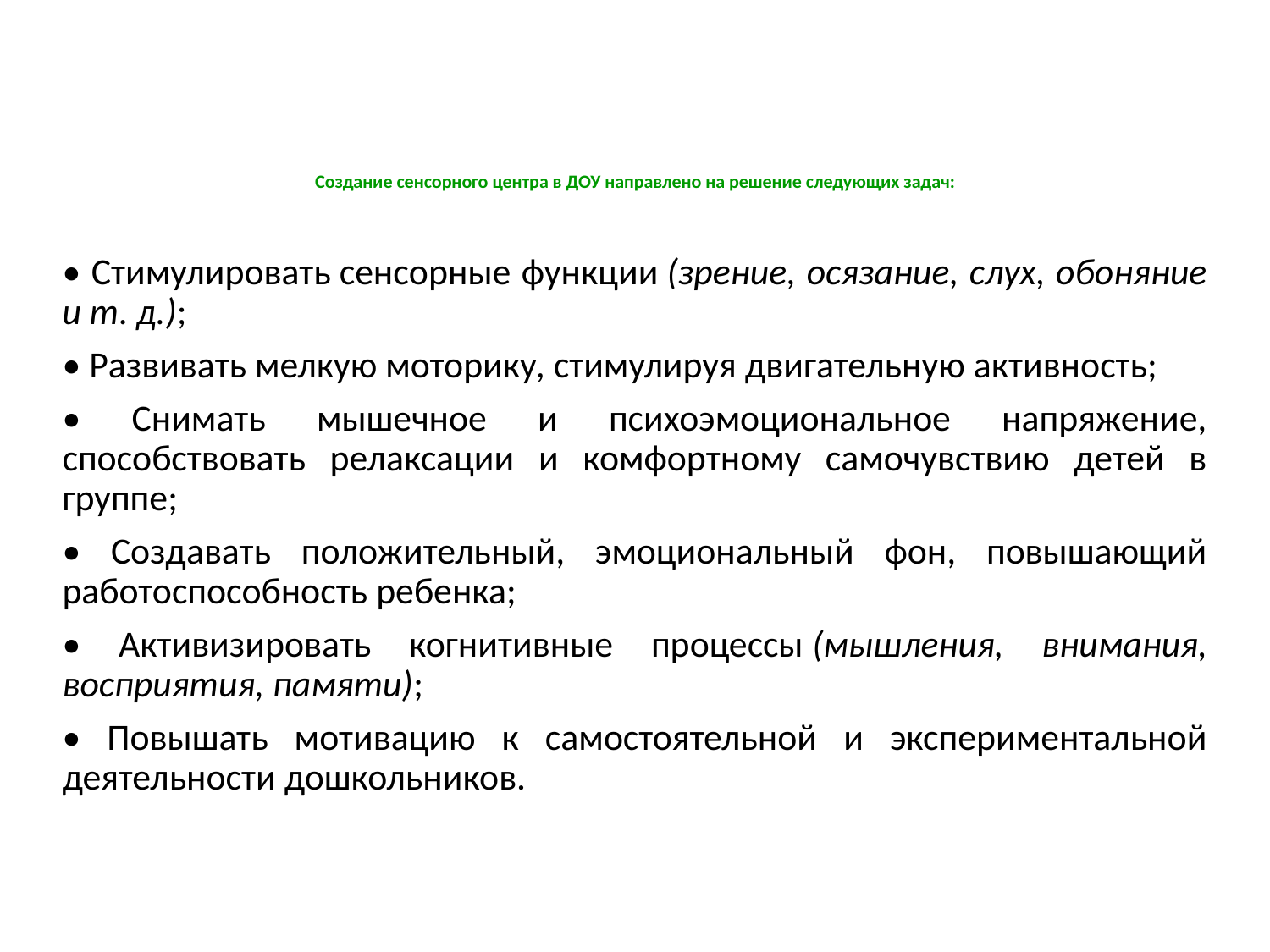

# Создание сенсорного центра в ДОУ направлено на решение следующих задач:
• Стимулировать сенсорные функции (зрение, осязание, слух, обоняние и т. д.);
• Развивать мелкую моторику, стимулируя двигательную активность;
• Снимать мышечное и психоэмоциональное напряжение, способствовать релаксации и комфортному самочувствию детей в группе;
• Создавать положительный, эмоциональный фон, повышающий работоспособность ребенка;
• Активизировать когнитивные процессы (мышления, внимания, восприятия, памяти);
• Повышать мотивацию к самостоятельной и экспериментальной деятельности дошкольников.